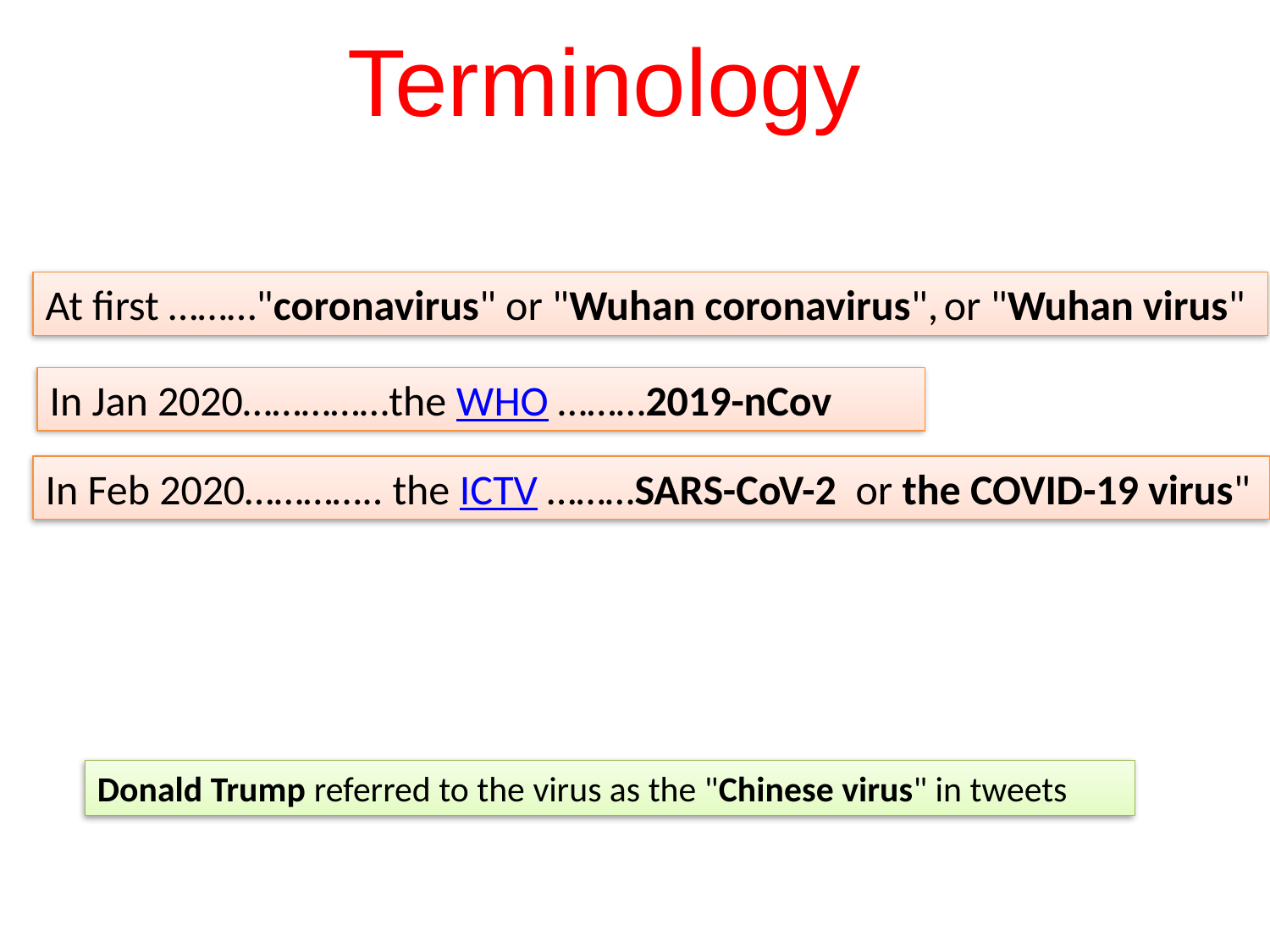

# Terminology
At first ………"coronavirus" or "Wuhan coronavirus", or "Wuhan virus"
In Jan 2020……………the WHO ………2019-nCov
In Feb 2020………….. the ICTV ………SARS-CoV-2  or the COVID-19 virus"
Donald Trump referred to the virus as the "Chinese virus" in tweets